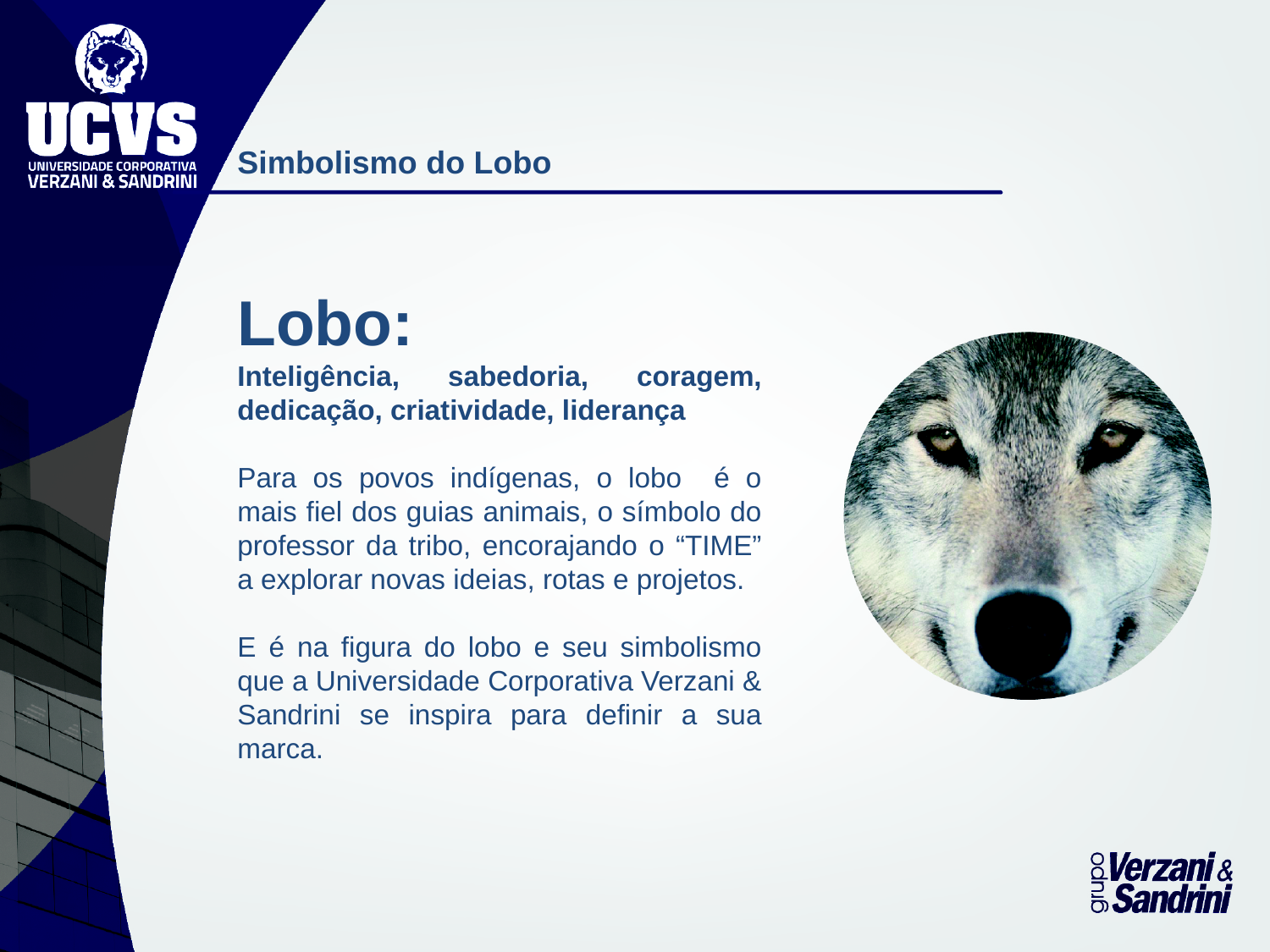

Simbolismo do Lobo
Lobo:
Inteligência, sabedoria, coragem, dedicação, criatividade, liderança

Para os povos indígenas, o lobo  é o mais fiel dos guias animais, o símbolo do professor da tribo, encorajando o “TIME” a explorar novas ideias, rotas e projetos.

E é na figura do lobo e seu simbolismo que a Universidade Corporativa Verzani & Sandrini se inspira para definir a sua marca.